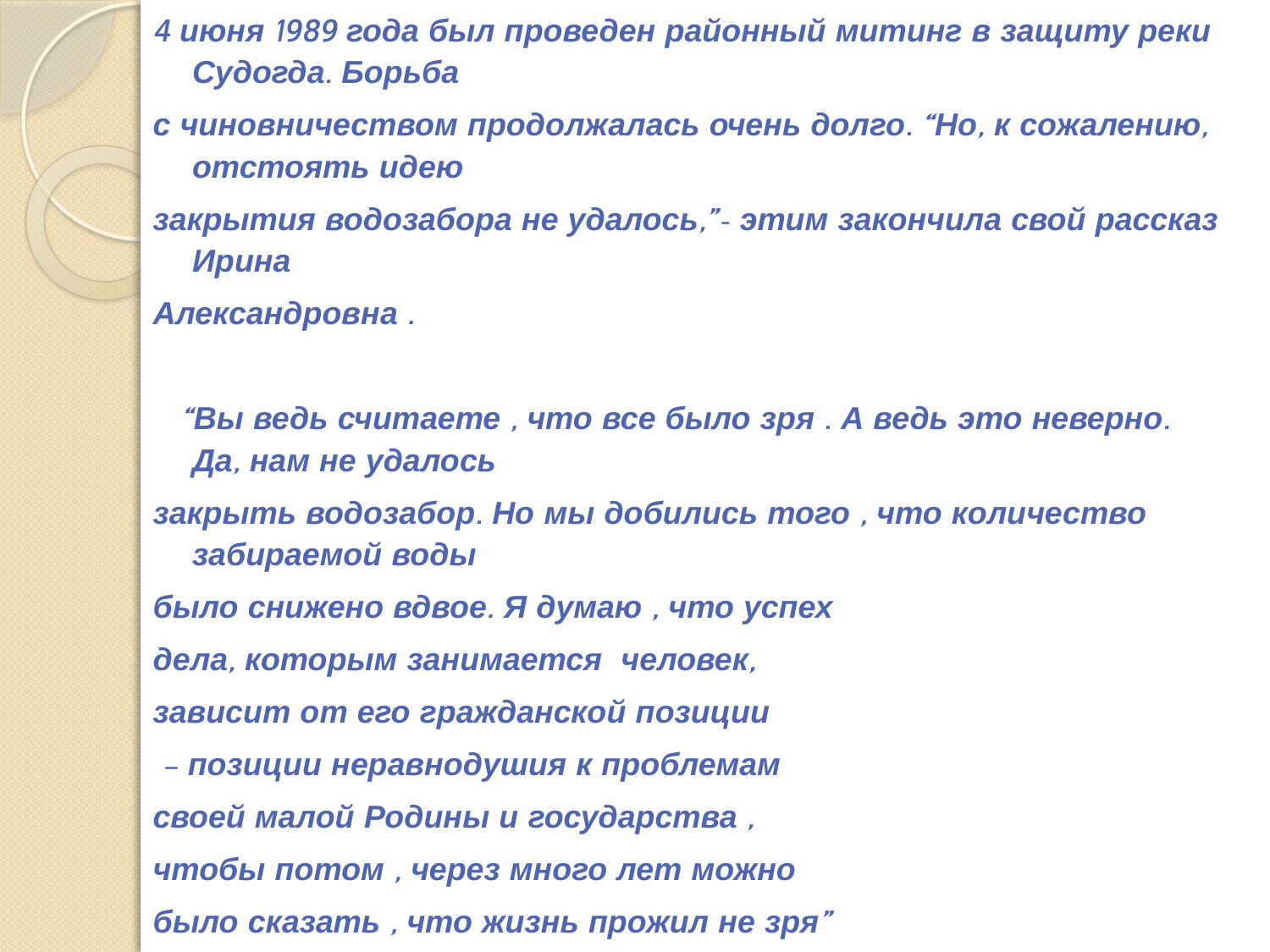

4 июня 1989 года был проведен районный митинг в защиту реки Судогда. Борьба
с чиновничеством продолжалась очень долго. “Но, к сожалению, отстоять идею
закрытия водозабора не удалось,”- этим закончила свой рассказ Ирина
Александровна .

   “Вы ведь считаете , что все было зря . А ведь это неверно. Да, нам не удалось
закрыть водозабор. Но мы добились того , что количество забираемой воды
было снижено вдвое. Я думаю , что успех
дела, которым занимается  человек,
зависит от его гражданской позиции
 – позиции неравнодушия к проблемам
своей малой Родины и государства ,
чтобы потом , через много лет можно
было сказать , что жизнь прожил не зря”